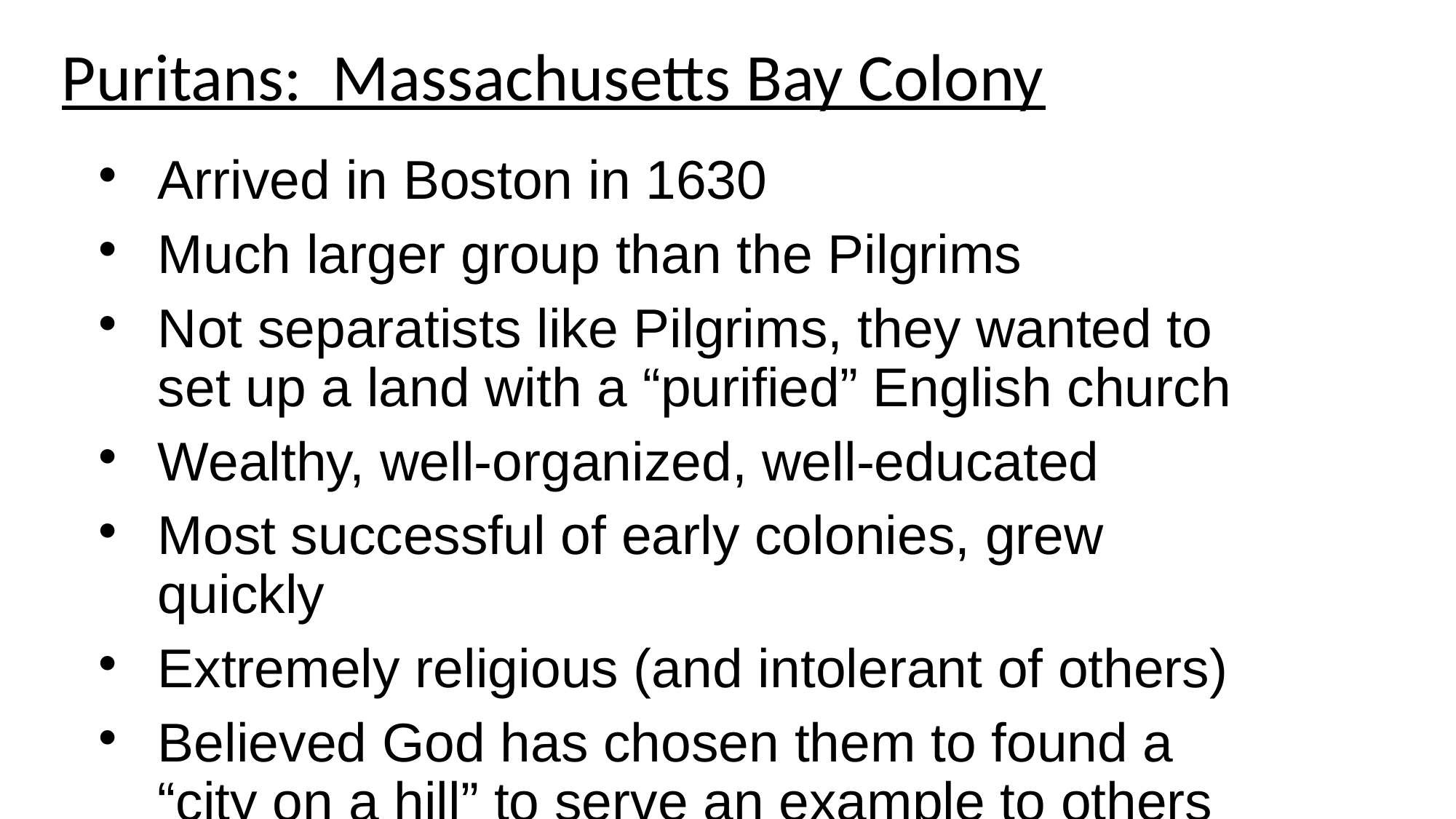

# Puritans:  Massachusetts Bay Colony
Arrived in Boston in 1630
Much larger group than the Pilgrims
Not separatists like Pilgrims, they wanted to set up a land with a “purified” English church
Wealthy, well-organized, well-educated
Most successful of early colonies, grew quickly
Extremely religious (and intolerant of others)
Believed God has chosen them to found a “city on a hill” to serve an example to others